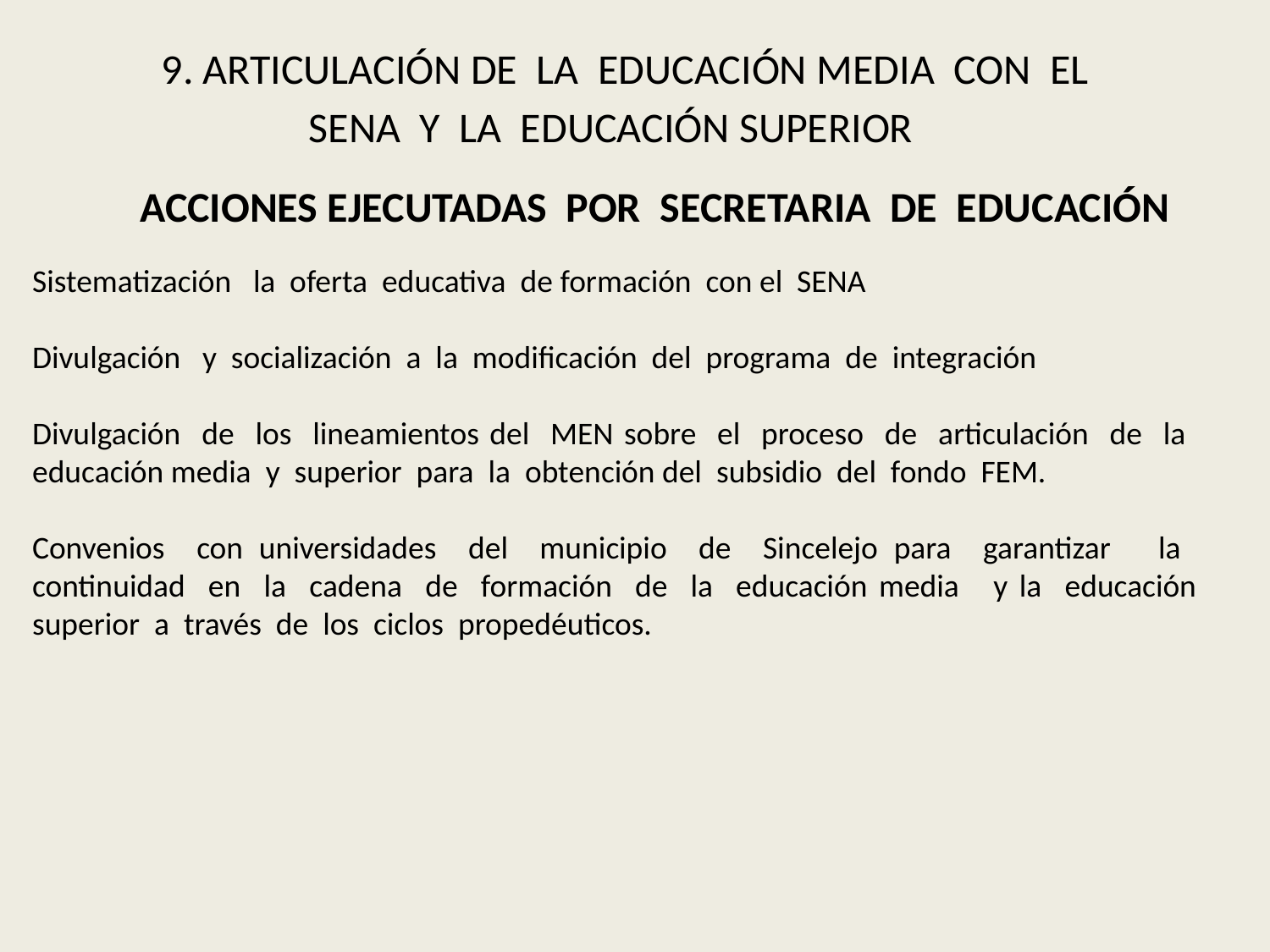

9. ARTICULACIÓN DE  LA  EDUCACIÓN MEDIA  CON  EL  SENA  Y  LA  EDUCACIÓN SUPERIOR

ACCIONES EJECUTADAS  POR  SECRETARIA  DE  EDUCACIÓN
Sistematización   la  oferta  educativa  de formación  con el  SENA

Divulgación   y  socialización  a  la  modificación  del  programa  de  integración

Divulgación  de  los  lineamientos del  MEN sobre  el  proceso  de  articulación  de  la  educación media  y  superior  para  la  obtención del  subsidio  del  fondo  FEM.

Convenios  con universidades  del  municipio  de  Sincelejo para  garantizar   la  continuidad  en  la  cadena  de  formación  de  la  educación media   y la  educación superior  a  través  de  los  ciclos  propedéuticos.